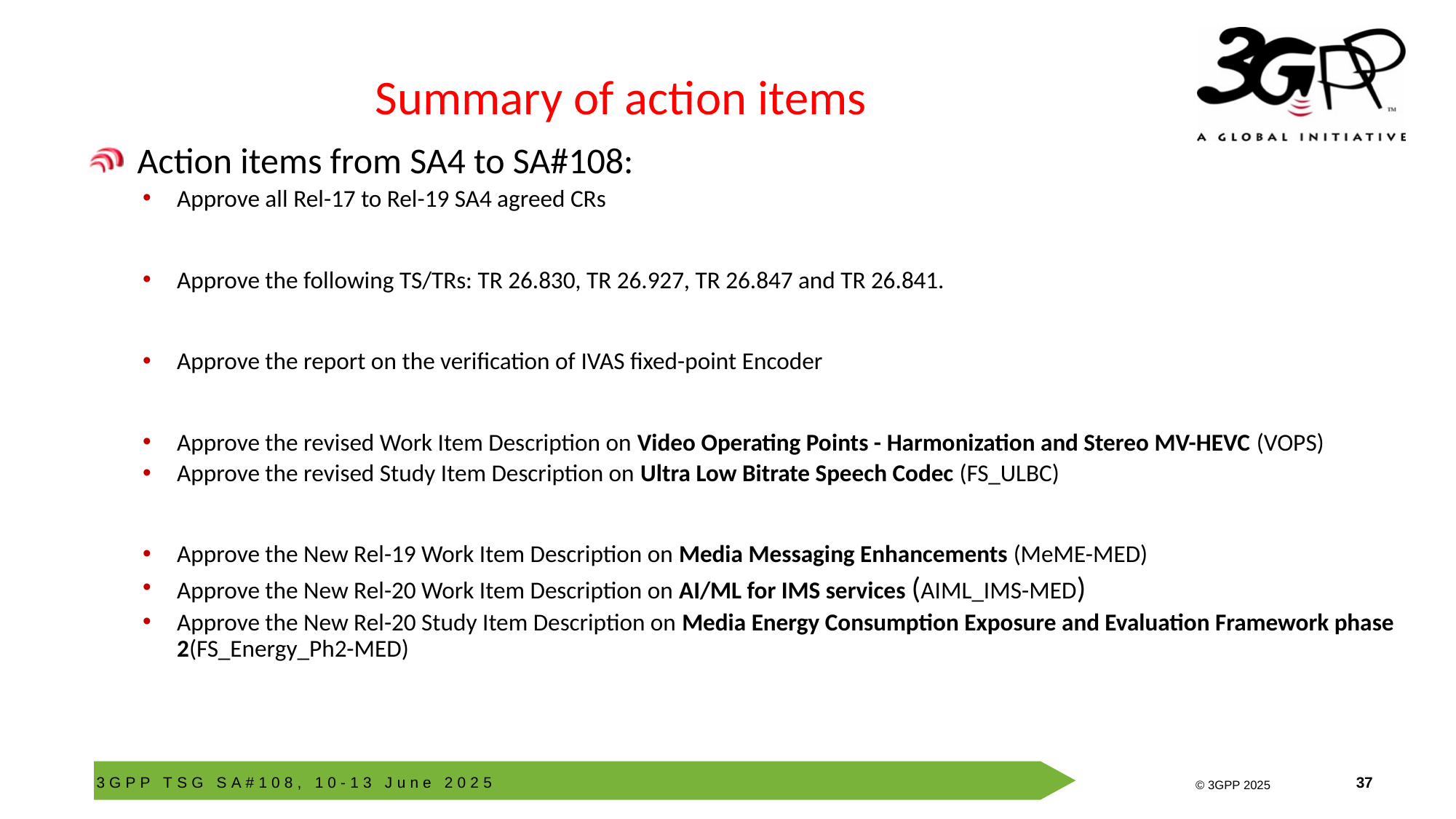

# Summary of action items
 Action items from SA4 to SA#108:
Approve all Rel-17 to Rel-19 SA4 agreed CRs

Approve the following TS/TRs: TR 26.830, TR 26.927, TR 26.847 and TR 26.841.

Approve the report on the verification of IVAS fixed-point Encoder

Approve the revised Work Item Description on Video Operating Points - Harmonization and Stereo MV-HEVC (VOPS)
Approve the revised Study Item Description on Ultra Low Bitrate Speech Codec (FS_ULBC)

Approve the New Rel-19 Work Item Description on Media Messaging Enhancements (MeME-MED)
Approve the New Rel-20 Work Item Description on AI/ML for IMS services (AIML_IMS-MED)
Approve the New Rel-20 Study Item Description on Media Energy Consumption Exposure and Evaluation Framework phase 2(FS_Energy_Ph2-MED)